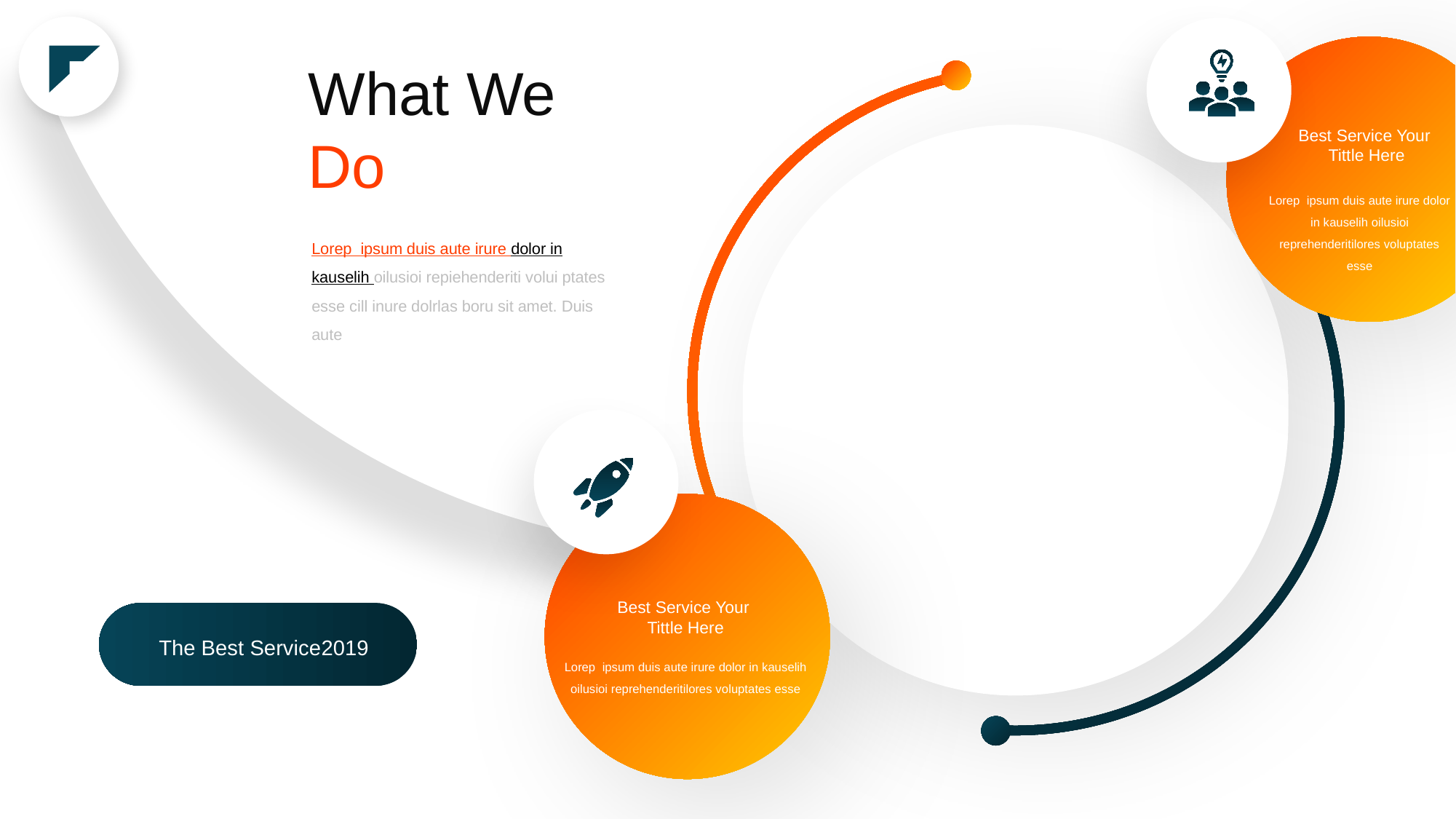

What We Do

Best Service Your
Tittle Here
Lorep  ipsum duis aute irure dolor in kauselih oilusioi reprehenderitilores voluptates esse

Lorep  ipsum duis aute irure dolor in kauselih oilusioi repiehenderiti volui ptates esse cill inure dolrlas boru sit amet. Duis aute

Best Service Your
Tittle Here

The Best Service2019
Lorep  ipsum duis aute irure dolor in kauselih oilusioi reprehenderitilores voluptates esse